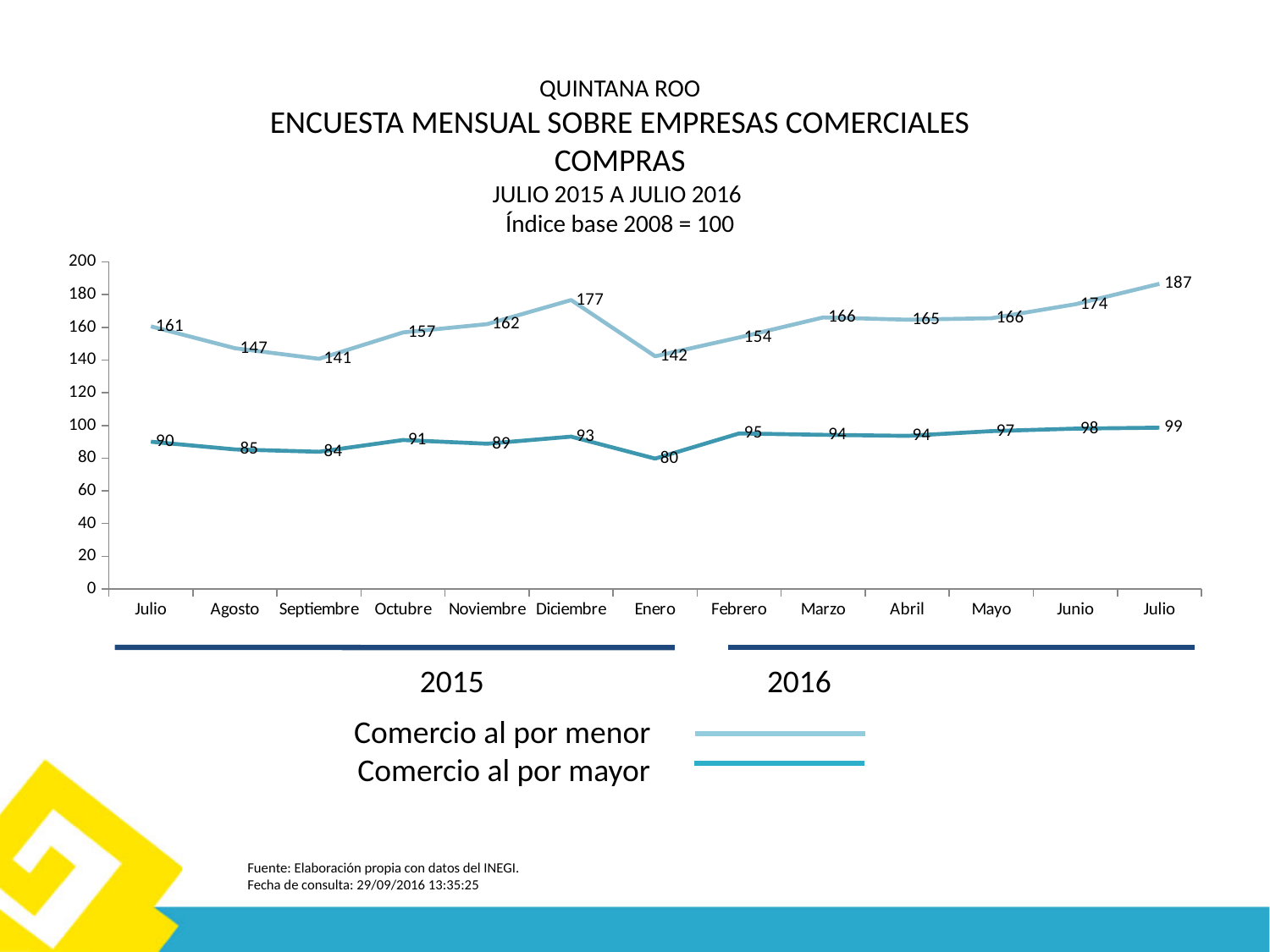

QUINTANA ROO
ENCUESTA MENSUAL SOBRE EMPRESAS COMERCIALES
COMPRAS
JULIO 2015 A JULIO 2016
Índice base 2008 = 100

### Chart

| Category |  |  |
|---|---|---|
| Julio | 90.01379989999998 | 160.548944 |
| Agosto | 85.3329195 | 147.21435969999987 |
| Septiembre | 83.87658569999998 | 140.7164164 |
| Octubre | 91.06370599999998 | 156.8434577 |
| Noviembre | 88.7929167 | 161.9377936 |
| Diciembre | 93.1475196 | 176.6627336 |
| Enero | 79.71711570000008 | 142.27834810000004 |
| Febrero | 95.1225829499999 | 153.76700495 |
| Marzo | 94.28114384 | 166.01732545000004 |
| Abril | 93.63950147 | 164.65704497000004 |
| Mayo | 96.54286625999998 | 165.52455973999992 |
| Junio | 98.05192148000008 | 174.09878899 |
| Julio | 98.64775699 | 186.53463412999992 |
2015
2016
Comercio al por menor
Comercio al por mayor
Fuente: Elaboración propia con datos del INEGI.
Fecha de consulta: 29/09/2016 13:35:25